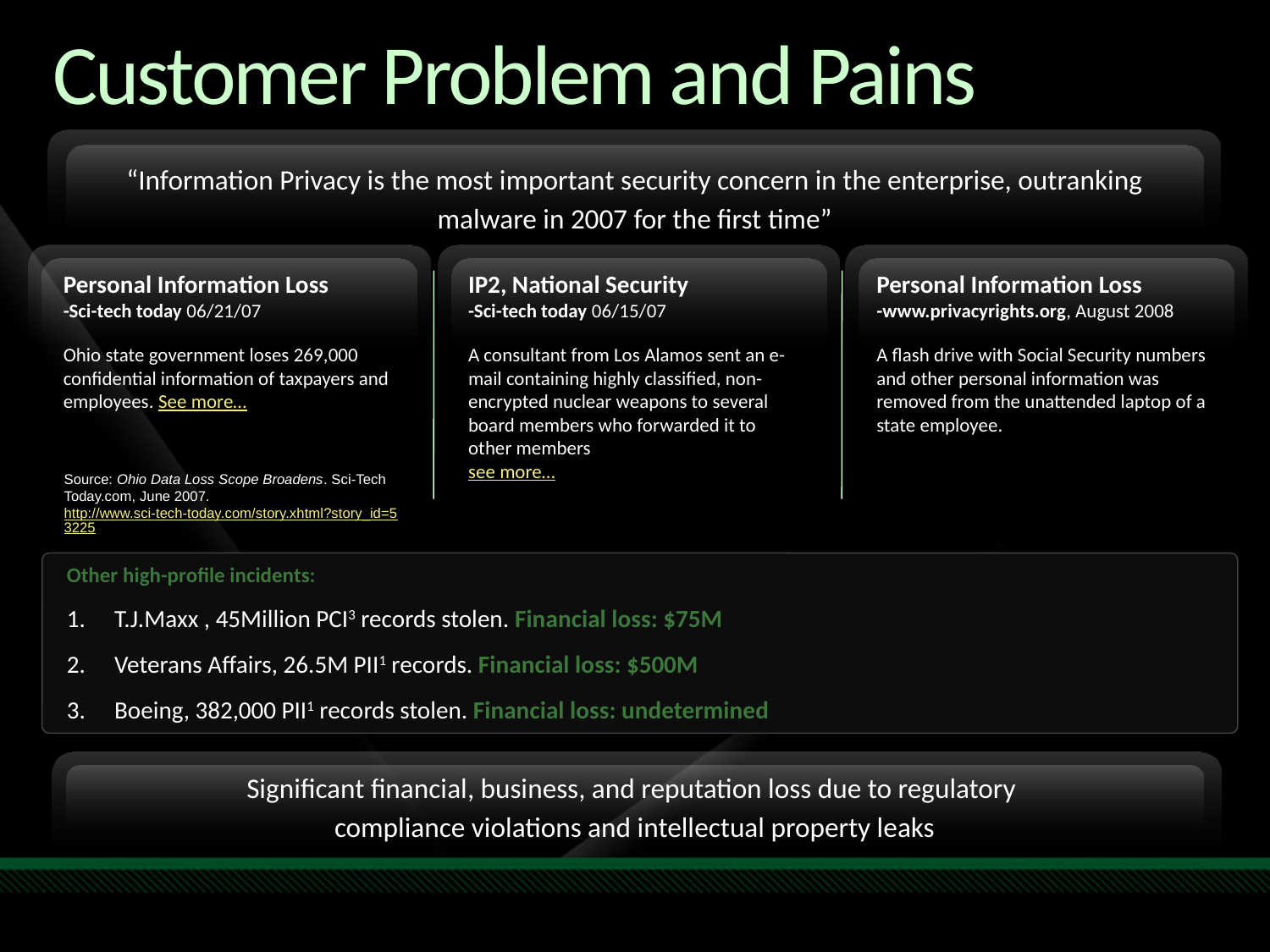

# Customer Problem and Pains

“Information Privacy is the most important security concern in the enterprise, outranking malware in 2007 for the first time”

Personal Information Loss
-Sci-tech today 06/21/07
Ohio state government loses 269,000 confidential information of taxpayers and employees. See more…

IP2, National Security
-Sci-tech today 06/15/07
A consultant from Los Alamos sent an e-mail containing highly classified, non-encrypted nuclear weapons to several board members who forwarded it to other members
see more…
Personal Information Loss
-www.privacyrights.org, August 2008
A flash drive with Social Security numbers and other personal information was removed from the unattended laptop of a state employee.

Source: Ohio Data Loss Scope Broadens. Sci-Tech Today.com, June 2007. http://www.sci-tech-today.com/story.xhtml?story_id=53225

Other high-profile incidents:
T.J.Maxx , 45Million PCI3 records stolen. Financial loss: $75M
Veterans Affairs, 26.5M PII1 records. Financial loss: $500M
Boeing, 382,000 PII1 records stolen. Financial loss: undetermined

Significant financial, business, and reputation loss due to regulatory
compliance violations and intellectual property leaks